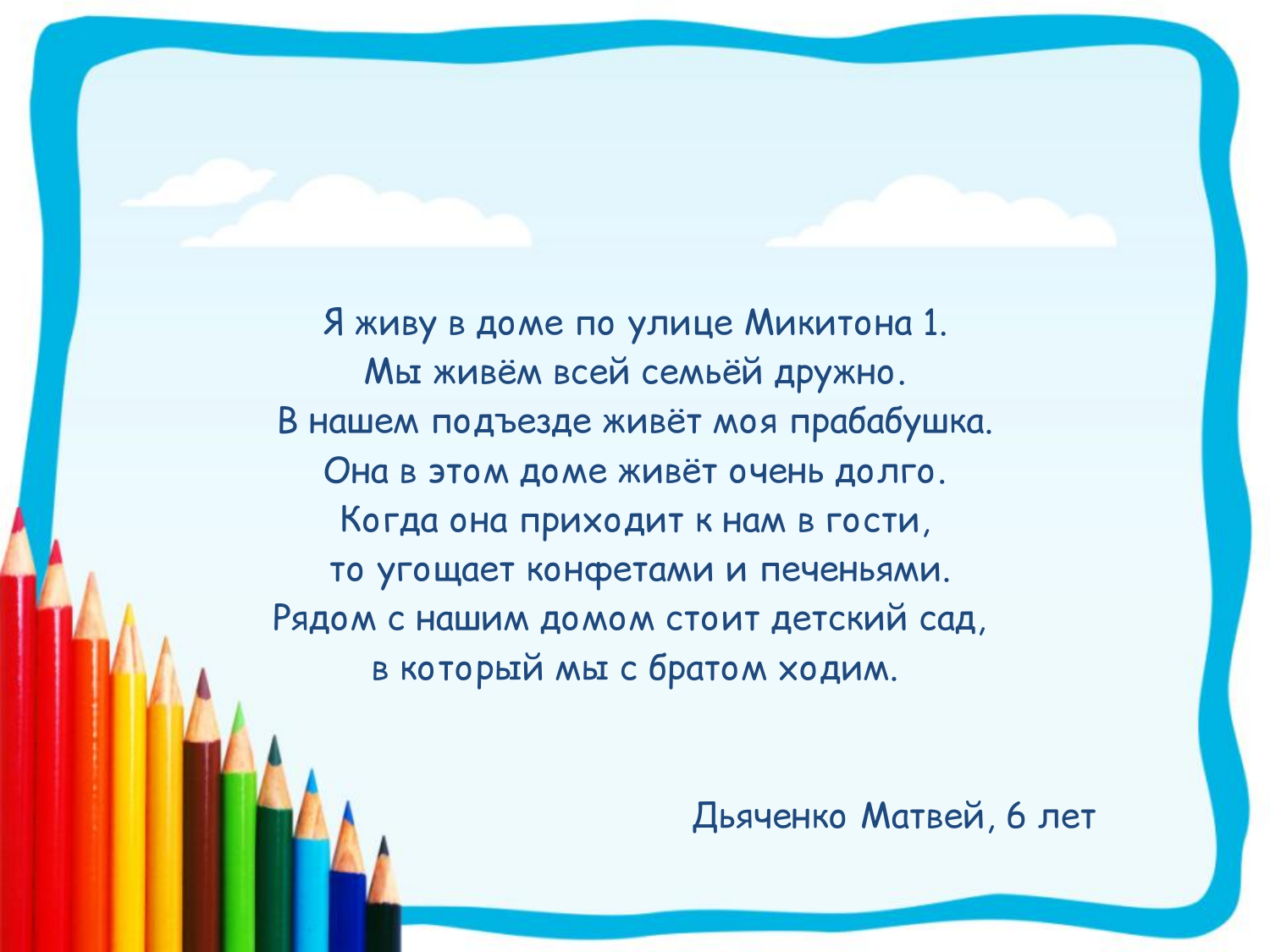

#

Я живу в доме по улице Микитона 1.
Мы живём всей семьёй дружно.
В нашем подъезде живёт моя прабабушка.
Она в этом доме живёт очень долго.
Когда она приходит к нам в гости,
 то угощает конфетами и печеньями.
Рядом с нашим домом стоит детский сад,
в который мы с братом ходим.

                                                 Дьяченко Матвей, 6 лет